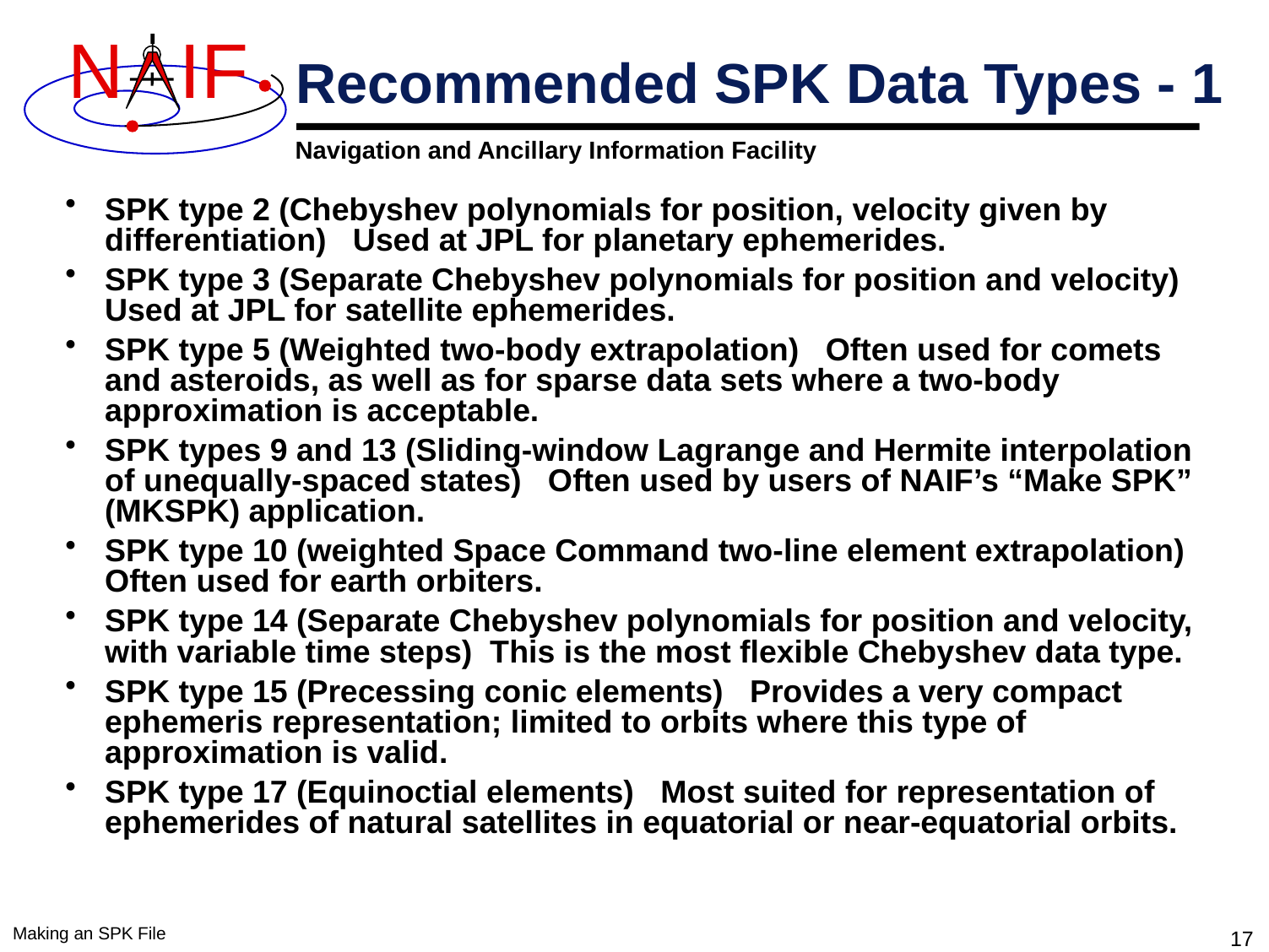

# Recommended SPK Data Types - 1
SPK type 2 (Chebyshev polynomials for position, velocity given by differentiation)   Used at JPL for planetary ephemerides.
SPK type 3 (Separate Chebyshev polynomials for position and velocity) Used at JPL for satellite ephemerides.
SPK type 5 (Weighted two-body extrapolation)   Often used for comets and asteroids, as well as for sparse data sets where a two-body approximation is acceptable.
SPK types 9 and 13 (Sliding-window Lagrange and Hermite interpolation of unequally-spaced states)   Often used by users of NAIF’s “Make SPK” (MKSPK) application.
SPK type 10 (weighted Space Command two-line element extrapolation) Often used for earth orbiters.
SPK type 14 (Separate Chebyshev polynomials for position and velocity, with variable time steps)  This is the most flexible Chebyshev data type.
SPK type 15 (Precessing conic elements)   Provides a very compact ephemeris representation; limited to orbits where this type of approximation is valid.
SPK type 17 (Equinoctial elements)   Most suited for representation of ephemerides of natural satellites in equatorial or near-equatorial orbits.
Making an SPK File
17